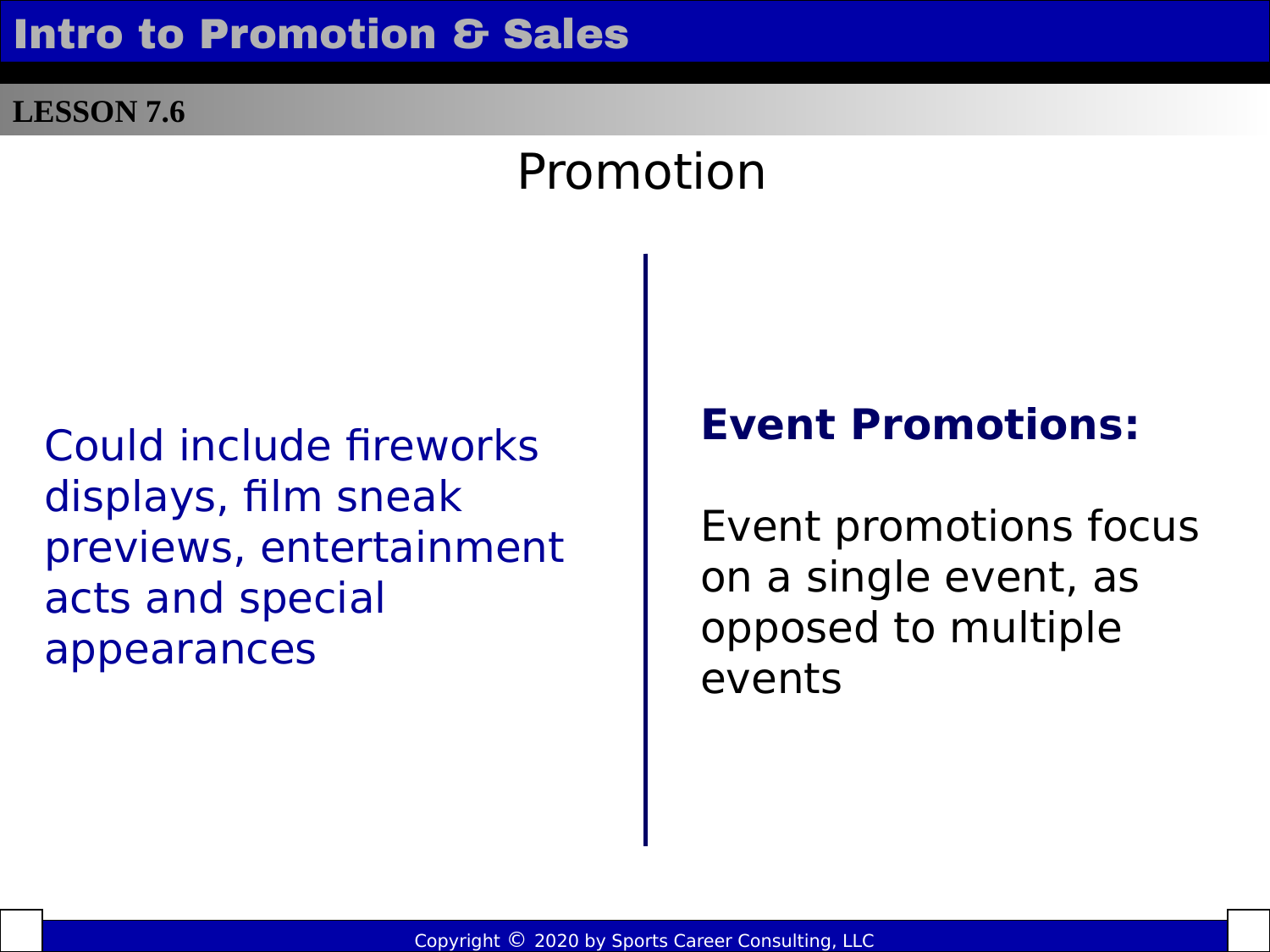

Intro to Promotion & Sales
LESSON 7.6
Promotion

Event Promotions:

Event promotions focus on a single event, as opposed to multiple events
Could include fireworks displays, film sneak previews, entertainment acts and special appearances
Copyright © 2020 by Sports Career Consulting, LLC